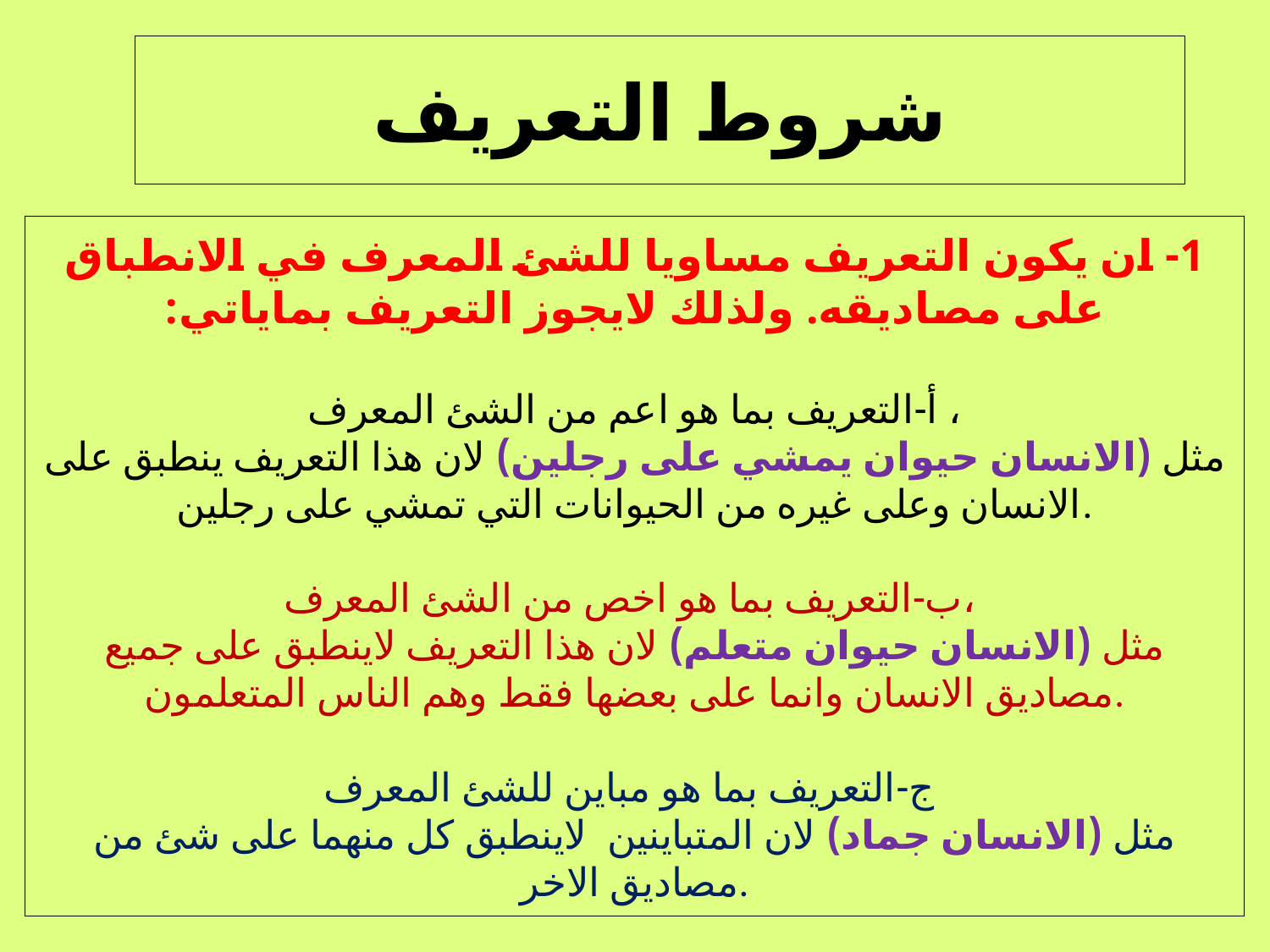

شروط التعريف
1- ان يكون التعريف مساويا للشئ المعرف في الانطباق على مصاديقه. ولذلك لايجوز التعريف بماياتي:

أ-التعريف بما هو اعم من الشئ المعرف ،
مثل (الانسان حيوان يمشي على رجلين) لان هذا التعريف ينطبق على الانسان وعلى غيره من الحيوانات التي تمشي على رجلين.

ب-التعريف بما هو اخص من الشئ المعرف،
مثل (الانسان حيوان متعلم) لان هذا التعريف لاينطبق على جميع مصاديق الانسان وانما على بعضها فقط وهم الناس المتعلمون.

ج-التعريف بما هو مباين للشئ المعرف
مثل (الانسان جماد) لان المتباينين  لاينطبق كل منهما على شئ من مصاديق الاخر.